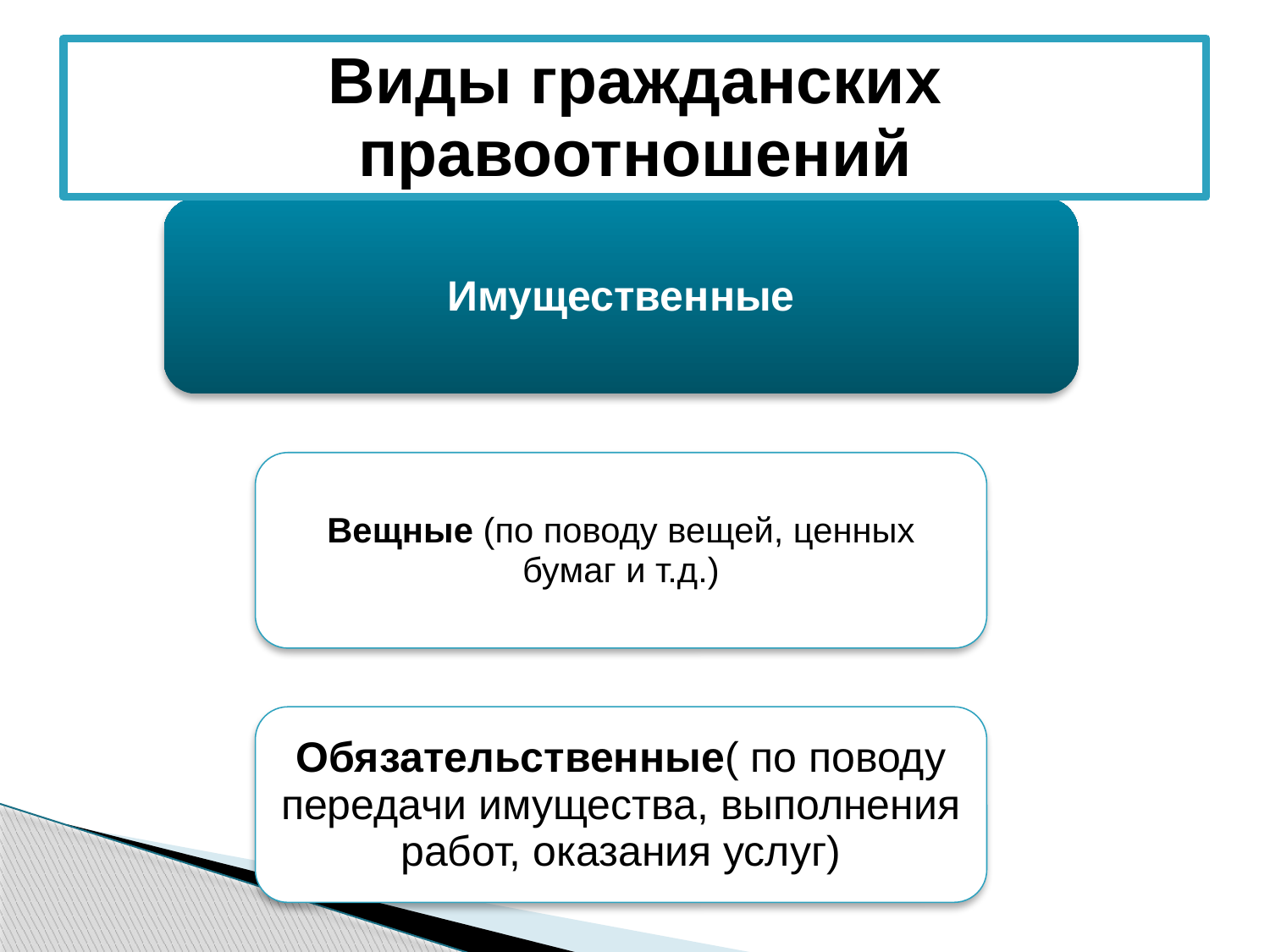

# Виды гражданских правоотношений
Имущественные
Вещные (по поводу вещей, ценных бумаг и т.д.)
Обязательственные( по поводу передачи имущества, выполнения работ, оказания услуг)